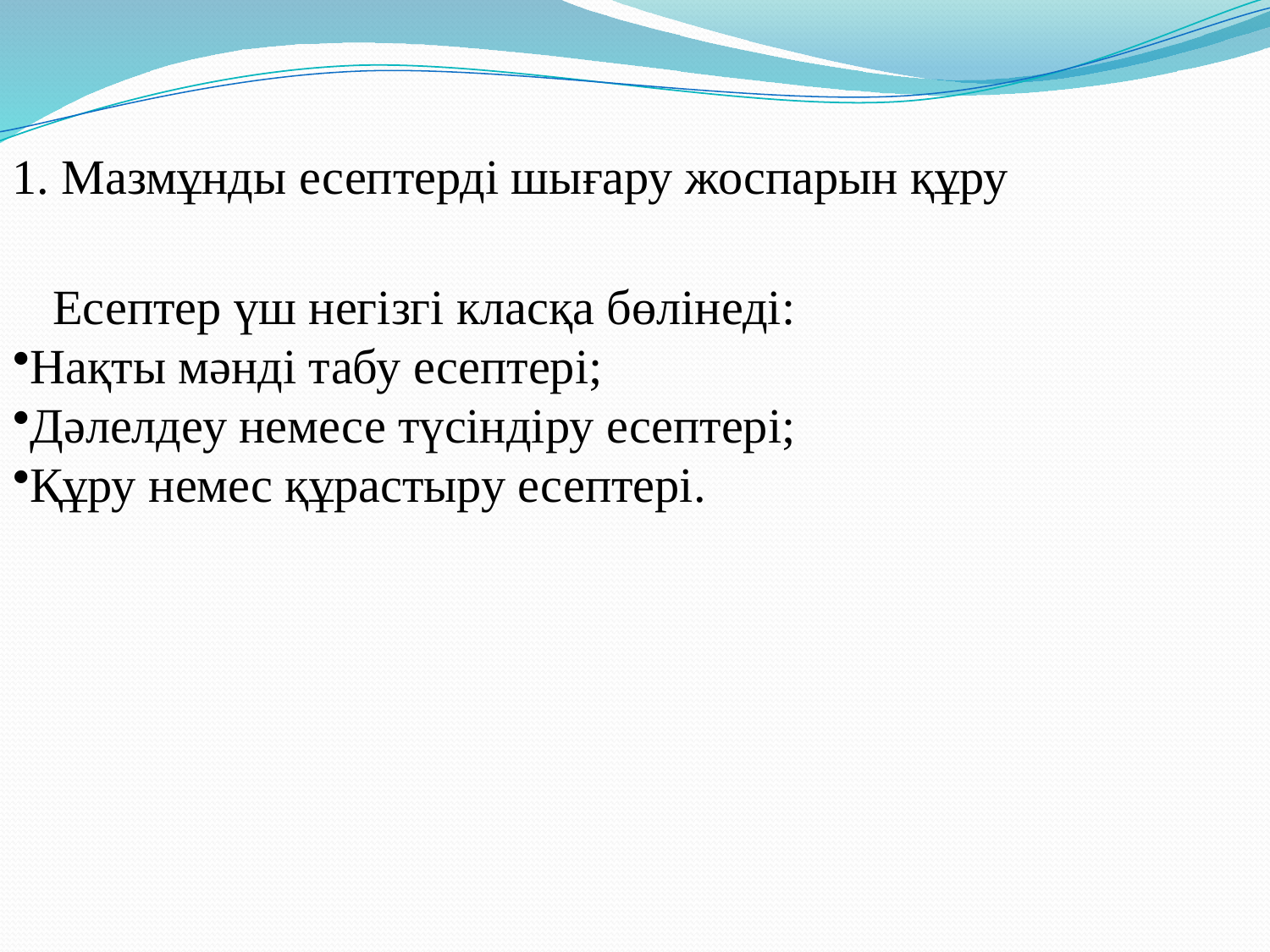

1. Мазмұнды есептерді шығару жоспарын құру
Есептер үш негізгі класқа бөлінеді:
Нақты мәнді табу есептері;
Дәлелдеу немесе түсіндіру есептері;
Құру немес құрастыру есептері.